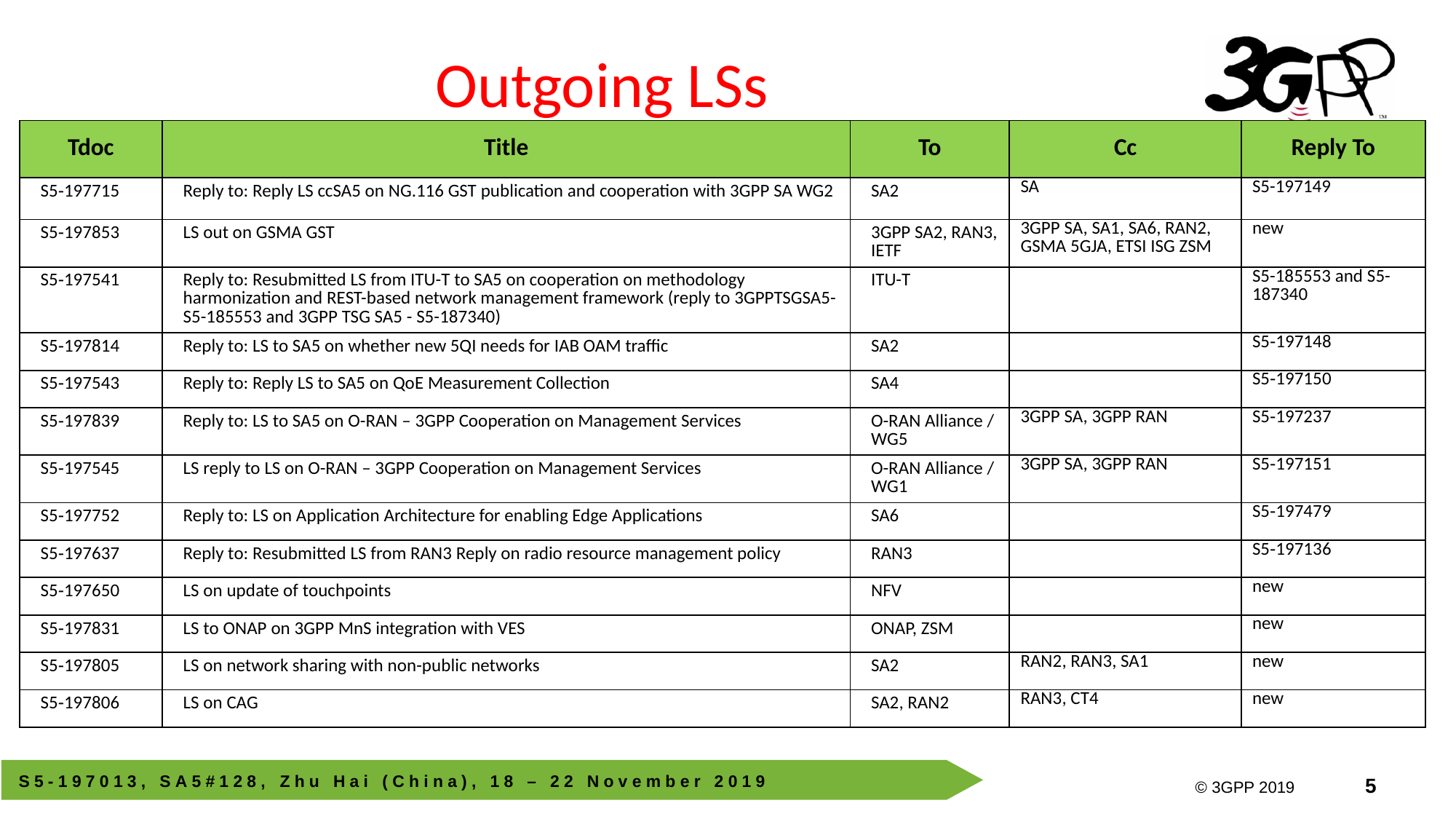

# Outgoing LSs
| Tdoc | Title | To | Cc | Reply To |
| --- | --- | --- | --- | --- |
| S5‑197715 | Reply to: Reply LS ccSA5 on NG.116 GST publication and cooperation with 3GPP SA WG2 | SA2 | SA | S5-197149 |
| S5‑197853 | LS out on GSMA GST | 3GPP SA2, RAN3, IETF | 3GPP SA, SA1, SA6, RAN2, GSMA 5GJA, ETSI ISG ZSM | new |
| S5‑197541 | Reply to: Resubmitted LS from ITU-T to SA5 on cooperation on methodology harmonization and REST-based network management framework (reply to 3GPPTSGSA5-S5-185553 and 3GPP TSG SA5 - S5-187340) | ITU-T |  | S5-185553 and S5-187340 |
| S5‑197814 | Reply to: LS to SA5 on whether new 5QI needs for IAB OAM traffic | SA2 |  | S5‑197148 |
| S5‑197543 | Reply to: Reply LS to SA5 on QoE Measurement Collection | SA4 |  | S5‑197150 |
| S5‑197839 | Reply to: LS to SA5 on O-RAN – 3GPP Cooperation on Management Services | O-RAN Alliance / WG5 | 3GPP SA, 3GPP RAN | S5‑197237 |
| S5‑197545 | LS reply to LS on O-RAN – 3GPP Cooperation on Management Services | O-RAN Alliance / WG1 | 3GPP SA, 3GPP RAN | S5‑197151 |
| S5‑197752 | Reply to: LS on Application Architecture for enabling Edge Applications | SA6 |  | S5‑197479 |
| S5‑197637 | Reply to: Resubmitted LS from RAN3 Reply on radio resource management policy | RAN3 |  | S5‑197136 |
| S5‑197650 | LS on update of touchpoints | NFV |  | new |
| S5‑197831 | LS to ONAP on 3GPP MnS integration with VES | ONAP, ZSM |  | new |
| S5‑197805 | LS on network sharing with non-public networks | SA2 | RAN2, RAN3, SA1 | new |
| S5‑197806 | LS on CAG | SA2, RAN2 | RAN3, CT4 | new |